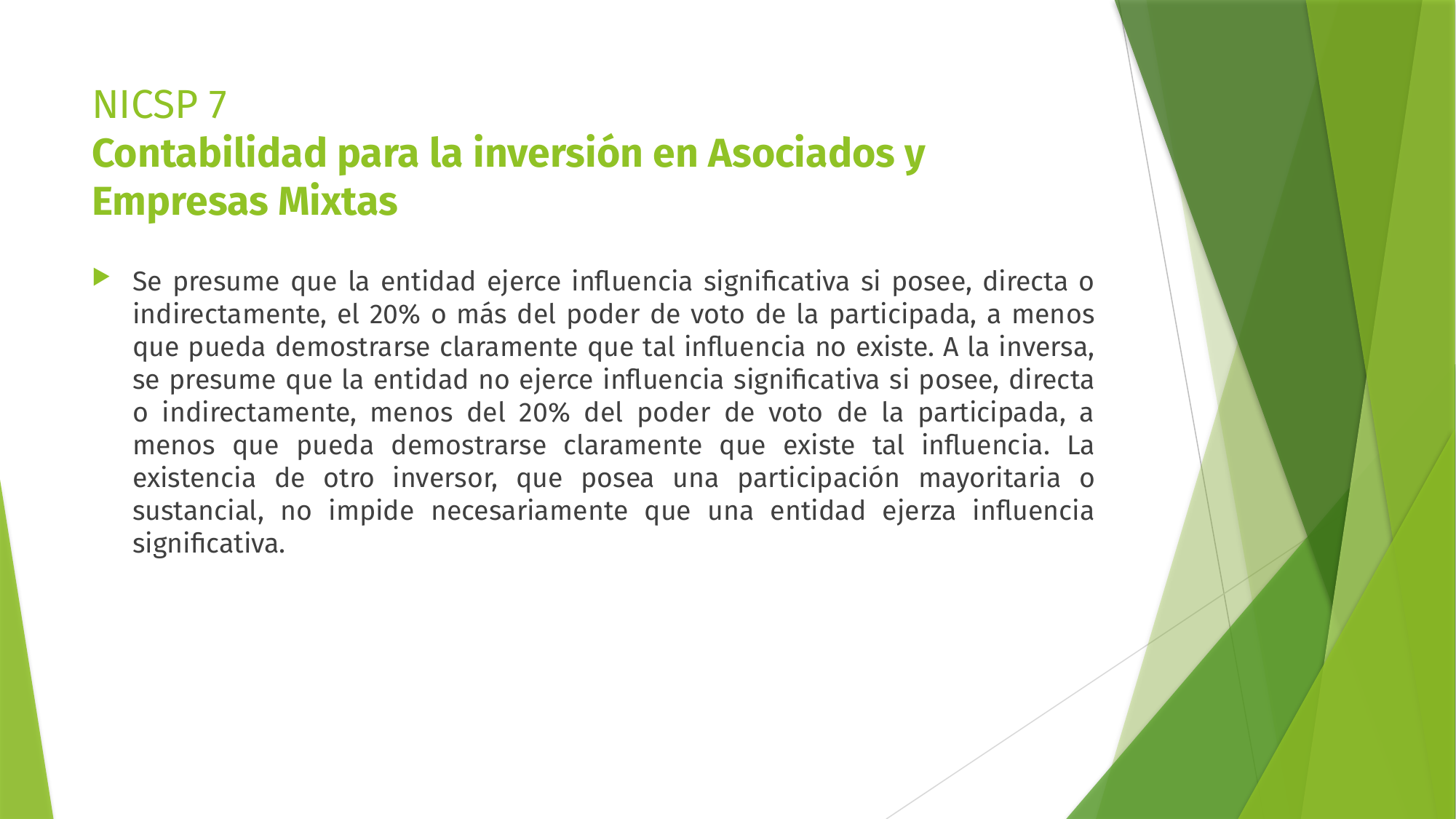

# NICSP 7 Contabilidad para la inversión en Asociados y Empresas Mixtas
Se presume que la entidad ejerce influencia significativa si posee, directa o indirectamente, el 20% o más del poder de voto de la participada, a menos que pueda demostrarse claramente que tal influencia no existe. A la inversa, se presume que la entidad no ejerce influencia significativa si posee, directa o indirectamente, menos del 20% del poder de voto de la participada, a menos que pueda demostrarse claramente que existe tal influencia. La existencia de otro inversor, que posea una participación mayoritaria o sustancial, no impide necesariamente que una entidad ejerza influencia significativa.